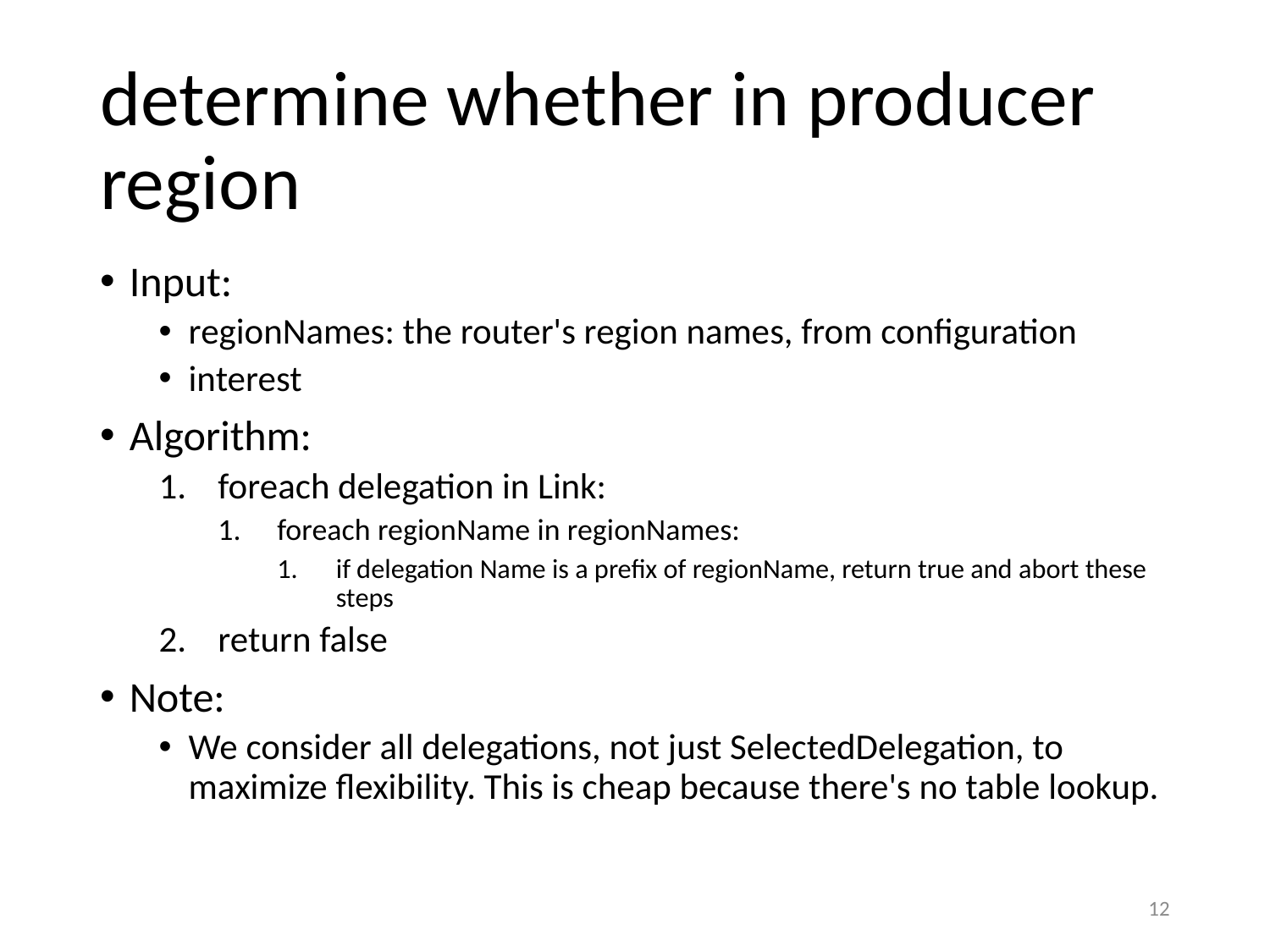

# determine whether in producer region
Input:
regionNames: the router's region names, from configuration
interest
Algorithm:
foreach delegation in Link:
foreach regionName in regionNames:
if delegation Name is a prefix of regionName, return true and abort these steps
return false
Note:
We consider all delegations, not just SelectedDelegation, to maximize flexibility. This is cheap because there's no table lookup.
12